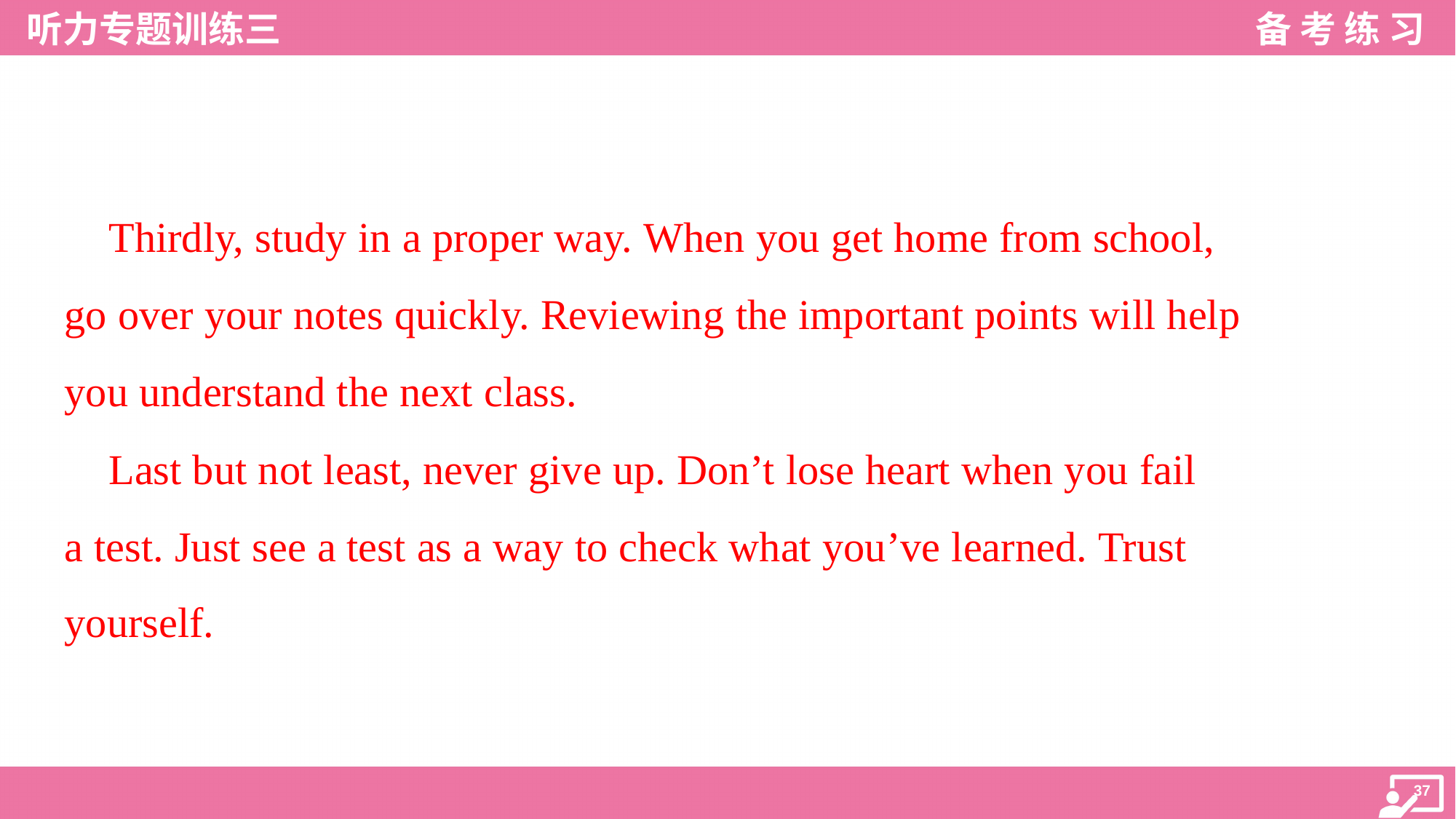

Thirdly, study in a proper way. When you get home from school,
go over your notes quickly. Reviewing the important points will help
you understand the next class.
    Last but not least, never give up. Don’t lose heart when you fail
a test. Just see a test as a way to check what you’ve learned. Trust
yourself.